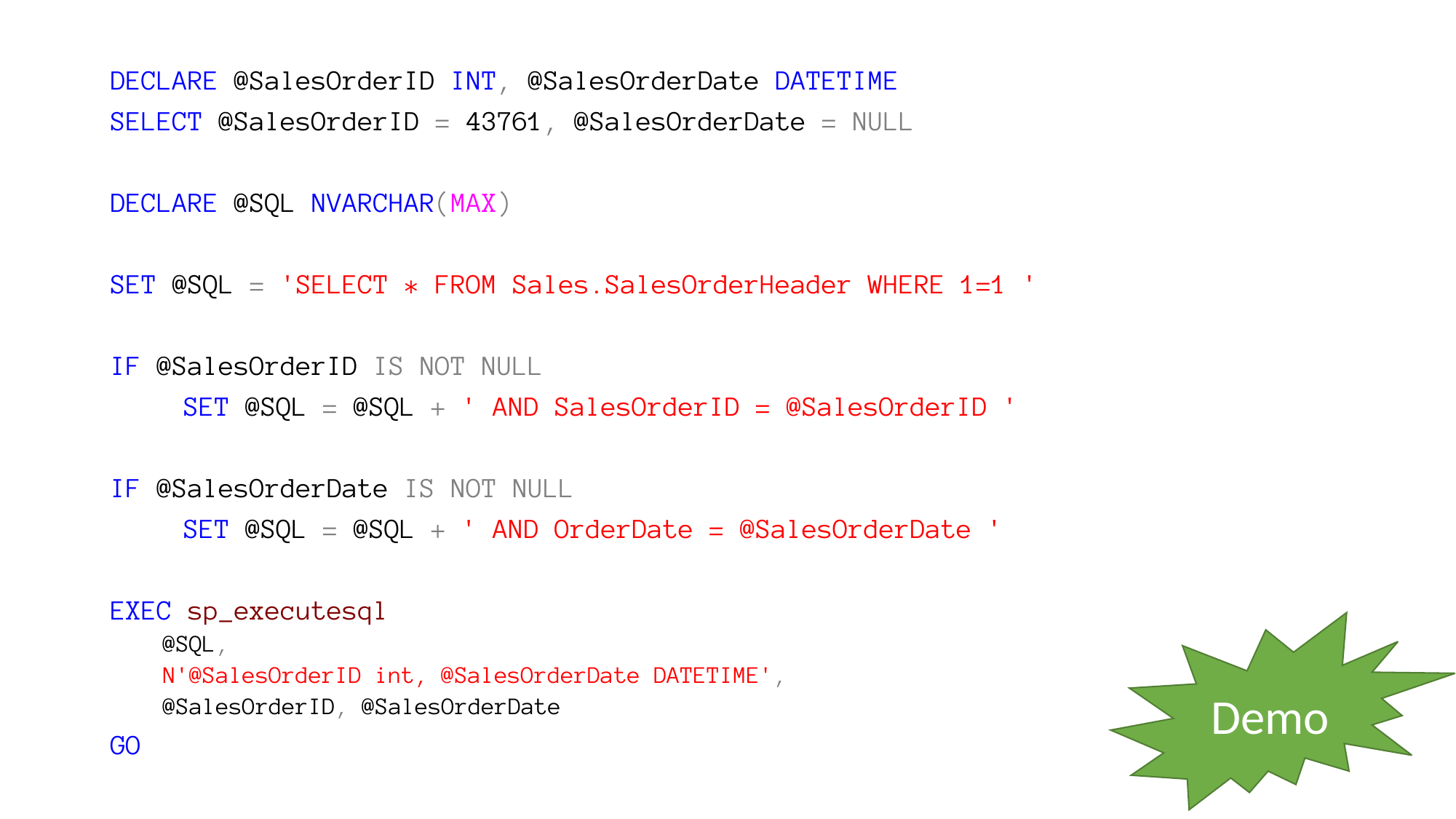

DECLARE @SalesOrderID INT, @SalesOrderDate DATETIME
SELECT @SalesOrderID = 43761, @SalesOrderDate = NULL

DECLARE @SQL NVARCHAR(MAX)

SET @SQL = 'SELECT * FROM Sales.SalesOrderHeader WHERE 1=1 '

IF @SalesOrderID IS NOT NULL
	SET @SQL = @SQL + ' AND SalesOrderID = @SalesOrderID '

IF @SalesOrderDate IS NOT NULL
	SET @SQL = @SQL + ' AND OrderDate = @SalesOrderDate '

EXEC sp_executesql
@SQL,
N'@SalesOrderID int, @SalesOrderDate DATETIME',
@SalesOrderID, @SalesOrderDate
GO

Demo